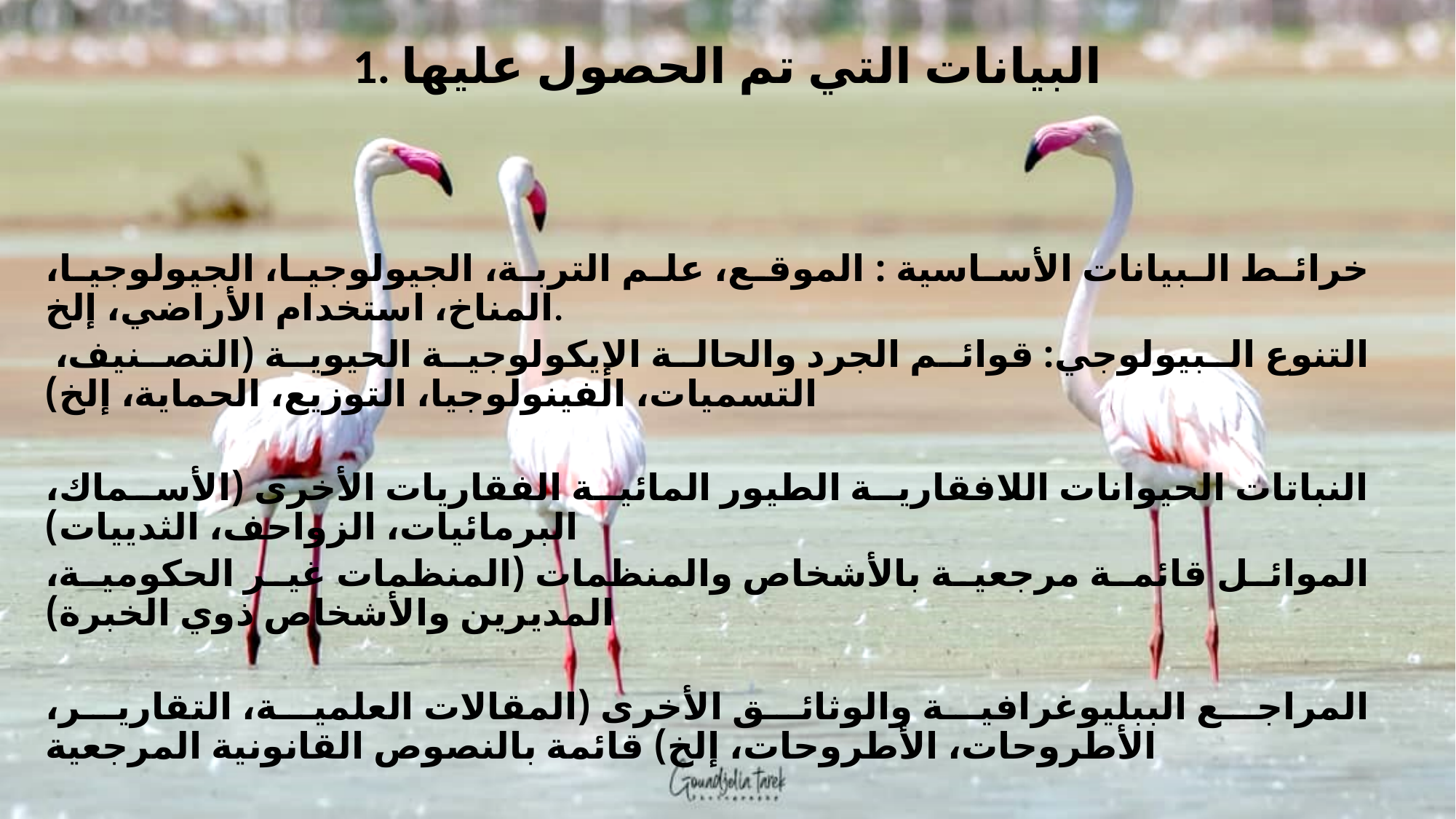

# 1. البيانات التي تم الحصول عليها
خرائط البيانات الأساسية : الموقع، علم التربة، الجيولوجيا، الجيولوجيا، المناخ، استخدام الأراضي، إلخ.
 التنوع البيولوجي: قوائم الجرد والحالة الإيكولوجية الحيوية (التصنيف، التسميات، الفينولوجيا، التوزيع، الحماية، إلخ)

النباتات الحيوانات اللافقارية الطيور المائية الفقاريات الأخرى (الأسماك، البرمائيات، الزواحف، الثدييات)
الموائل قائمة مرجعية بالأشخاص والمنظمات (المنظمات غير الحكومية، المديرين والأشخاص ذوي الخبرة)

المراجع الببليوغرافية والوثائق الأخرى (المقالات العلمية، التقارير، الأطروحات، الأطروحات، إلخ) قائمة بالنصوص القانونية المرجعية